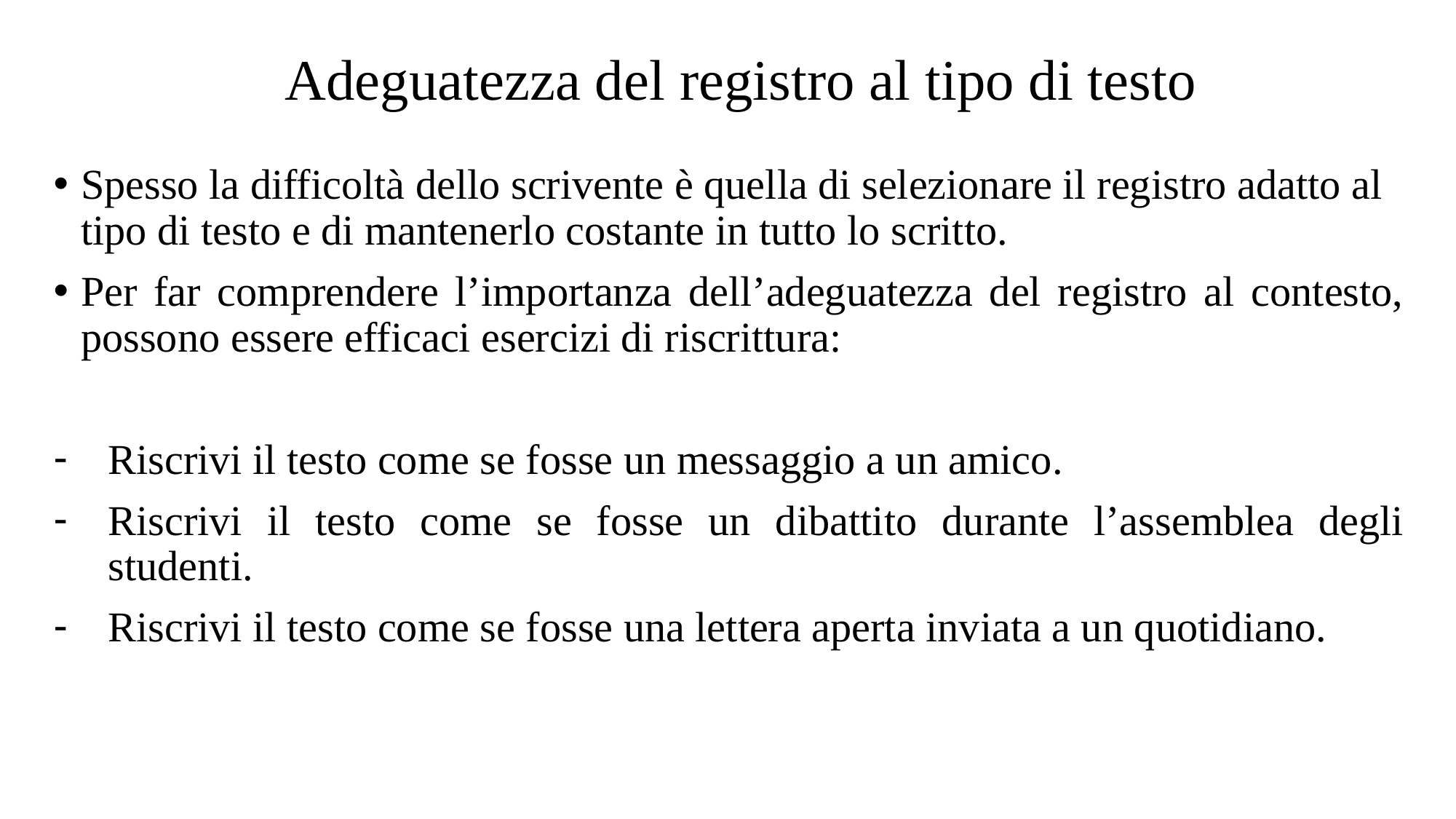

# Adeguatezza del registro al tipo di testo
Spesso la difficoltà dello scrivente è quella di selezionare il registro adatto al tipo di testo e di mantenerlo costante in tutto lo scritto.
Per far comprendere l’importanza dell’adeguatezza del registro al contesto, possono essere efficaci esercizi di riscrittura:

Riscrivi il testo come se fosse un messaggio a un amico.
Riscrivi il testo come se fosse un dibattito durante l’assemblea degli studenti.
Riscrivi il testo come se fosse una lettera aperta inviata a un quotidiano.